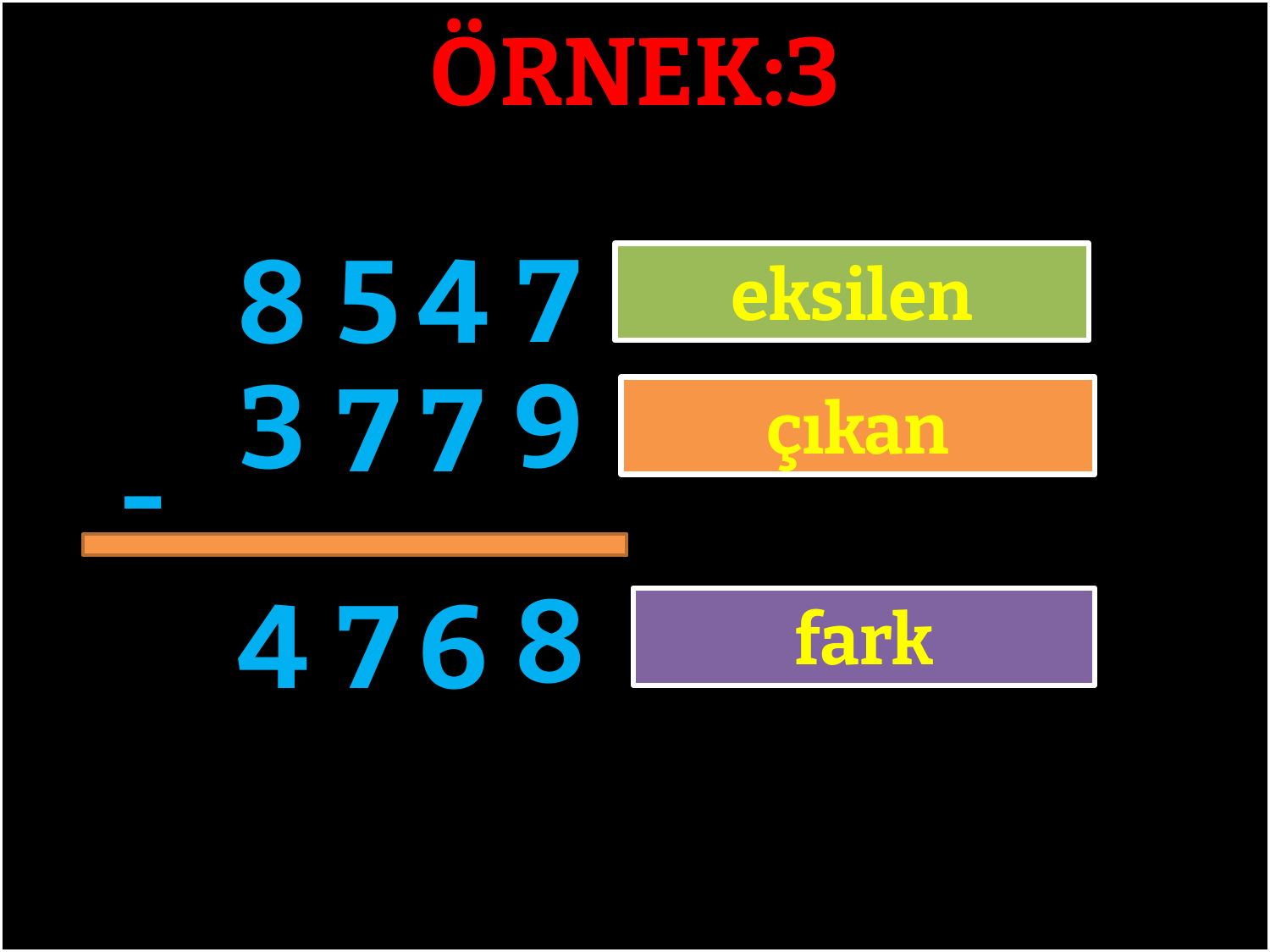

ÖRNEK:3
7
8
5
4
eksilen
#
9
3
7
7
çıkan
-

8
4
7
6
fark